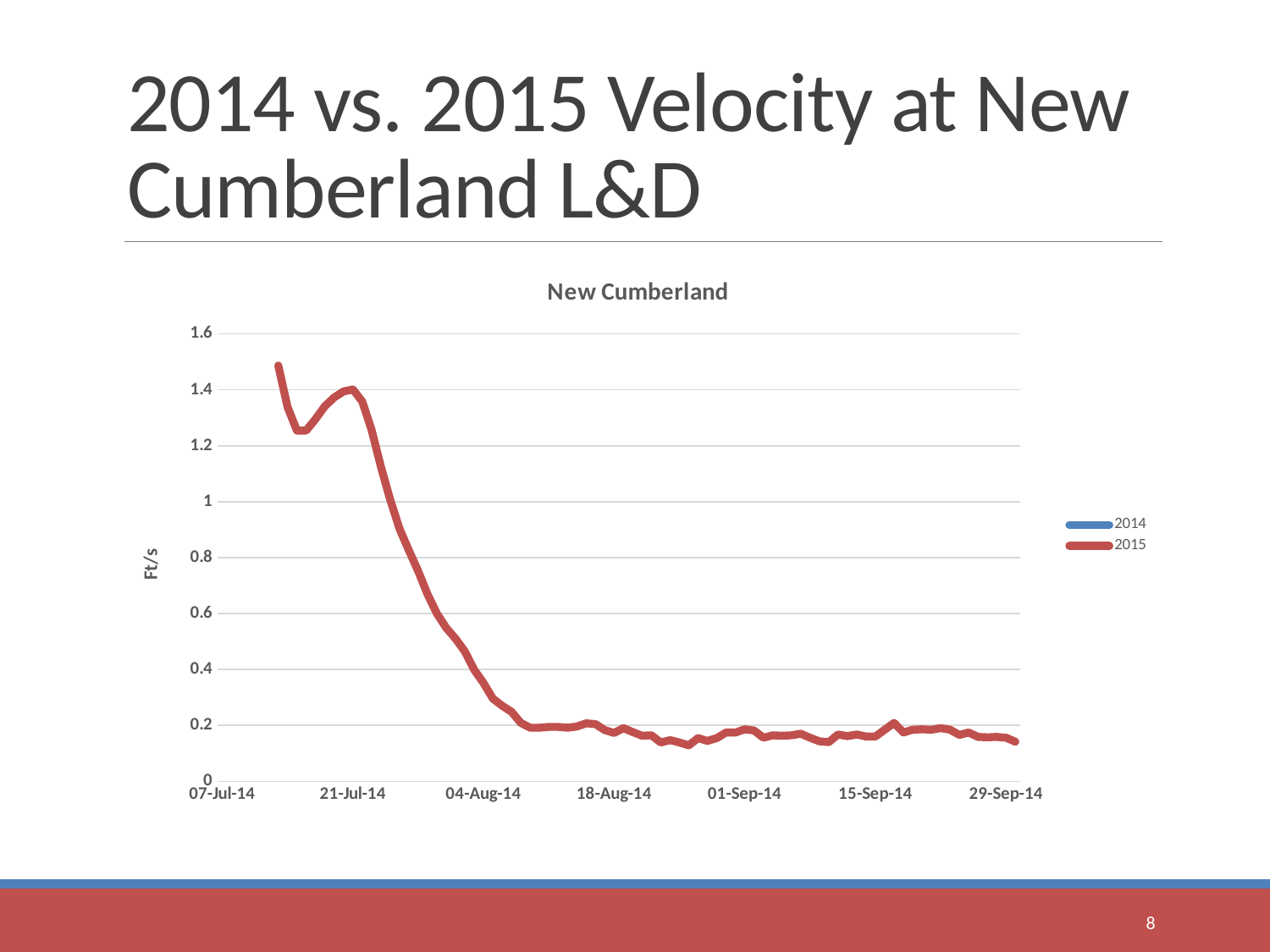

# 2014 vs. 2015 Velocity at New Cumberland L&D

### Chart: New Cumberland

| Category |  |  |
|---|---|---|
| 41827 | 0.6400000000000001 | None |
| 41828 | 0.5599999999999999 | None |
| 41829 | 0.49142857142857155 | None |
| 41830 | 0.45285714285714285 | None |
| 41831 | 0.3900000000000001 | None |
| 41832 | 0.3657142857142858 | None |
| 41833 | 0.3442857142857143 | 1.4871428571428569 |
| 41834 | 0.36142857142857143 | 1.3385714285714287 |
| 41835 | 0.3814285714285715 | 1.2542857142857147 |
| 41836 | 0.4328571428571429 | 1.2542857142857147 |
| 41837 | 0.4714285714285715 | 1.2957142857142854 |
| 41838 | 0.4928571428571429 | 1.3414285714285714 |
| 41839 | 0.5114285714285716 | 1.3728571428571428 |
| 41840 | 0.5471428571428572 | 1.3942857142857148 |
| 41841 | 0.5514285714285716 | 1.4014285714285717 |
| 41842 | 0.5442857142857144 | 1.358571428571429 |
| 41843 | 0.5085714285714287 | 1.2571428571428571 |
| 41844 | 0.4700000000000001 | 1.1257142857142857 |
| 41845 | 0.42142857142857154 | 1.007142857142857 |
| 41846 | 0.3900000000000001 | 0.9028571428571428 |
| 41847 | 0.3928571428571429 | 0.8257142857142855 |
| 41848 | 0.3928571428571429 | 0.7514285714285717 |
| 41849 | 0.4357142857142858 | 0.6685714285714287 |
| 41850 | 0.45285714285714285 | 0.6000000000000001 |
| 41851 | 0.48000000000000004 | 0.5485714285714286 |
| 41852 | 0.5257142857142856 | 0.51 |
| 41853 | 0.5185714285714287 | 0.46428571428571436 |
| 41854 | 0.5057142857142856 | 0.3985714285714286 |
| 41855 | 0.5214285714285715 | 0.3514285714285715 |
| 41856 | 0.4985714285714286 | 0.2957142857142859 |
| 41857 | 0.5014285714285716 | 0.27 |
| 41858 | 0.48714285714285727 | 0.24857142857142858 |
| 41859 | 0.5 | 0.20857142857142866 |
| 41860 | 0.5314285714285717 | 0.19142857142857142 |
| 41861 | 0.5171428571428571 | 0.1914285714285714 |
| 41862 | 0.48142857142857154 | 0.19428571428571423 |
| 41863 | 0.4642857142857143 | 0.19428571428571423 |
| 41864 | 0.4957142857142858 | 0.19142857142857142 |
| 41865 | 0.5385714285714286 | 0.19571428571428576 |
| 41866 | 0.5714285714285716 | 0.20714285714285716 |
| 41867 | 0.6000000000000001 | 0.20428571428571424 |
| 41868 | 0.6342857142857145 | 0.1828571428571429 |
| 41869 | 0.6757142857142858 | 0.17285714285714293 |
| 41870 | 0.68 | 0.19 |
| 41871 | 0.6242857142857143 | 0.17571428571428574 |
| 41872 | 0.6385714285714288 | 0.16285714285714287 |
| 41873 | 0.5957142857142855 | 0.16428571428571426 |
| 41874 | 0.5800000000000001 | 0.13857142857142865 |
| 41875 | 0.6200000000000001 | 0.1471428571428572 |
| 41876 | 0.6071428571428572 | 0.13857142857142865 |
| 41877 | 0.6171428571428573 | 0.12857142857142861 |
| 41878 | 0.6342857142857145 | 0.1542857142857143 |
| 41879 | 0.5528571428571427 | 0.14428571428571427 |
| 41880 | 0.5257142857142857 | 0.1542857142857143 |
| 41881 | 0.4800000000000001 | 0.17428571428571432 |
| 41882 | 0.4242857142857143 | 0.17428571428571427 |
| 41883 | 0.38714285714285723 | 0.18571428571428578 |
| 41884 | 0.3571428571428572 | 0.1814285714285714 |
| 41885 | 0.3257142857142858 | 0.15571428571428578 |
| 41886 | 0.3500000000000001 | 0.16428571428571426 |
| 41887 | 0.3585714285714286 | 0.16285714285714292 |
| 41888 | 0.37428571428571433 | 0.16428571428571426 |
| 41889 | 0.3500000000000001 | 0.17 |
| 41890 | 0.36142857142857143 | 0.15571428571428575 |
| 41891 | 0.35857142857142854 | 0.1428571428571429 |
| 41892 | 0.36571428571428577 | 0.14 |
| 41893 | 0.3357142857142859 | 0.1671428571428572 |
| 41894 | 0.32714285714285724 | 0.1614285714285714 |
| 41895 | 0.3142857142857144 | 0.16714285714285715 |
| 41896 | 0.31142857142857155 | 0.16000000000000003 |
| 41897 | 0.3085714285714286 | 0.16 |
| 41898 | 0.3028571428571429 | 0.1842857142857143 |
| 41899 | 0.2957142857142859 | 0.20857142857142863 |
| 41900 | 0.2957142857142859 | 0.17428571428571432 |
| 41901 | 0.2785714285714285 | 0.1842857142857143 |
| 41902 | 0.27285714285714285 | 0.18571428571428575 |
| 41903 | 0.26428571428571435 | 0.1842857142857143 |
| 41904 | 0.24428571428571427 | 0.19000000000000003 |
| 41905 | 0.23857142857142863 | 0.1842857142857143 |
| 41906 | 0.23428571428571424 | 0.16571428571428576 |
| 41907 | 0.22714285714285715 | 0.17428571428571427 |
| 41908 | 0.22000000000000003 | 0.1585714285714286 |
| 41909 | 0.20714285714285716 | 0.15714285714285722 |
| 41910 | 0.2 | 0.1585714285714286 |
| 41911 | 0.20714285714285716 | 0.15571428571428578 |
| 41912 | 0.2028571428571429 | 0.1414285714285714 |
8